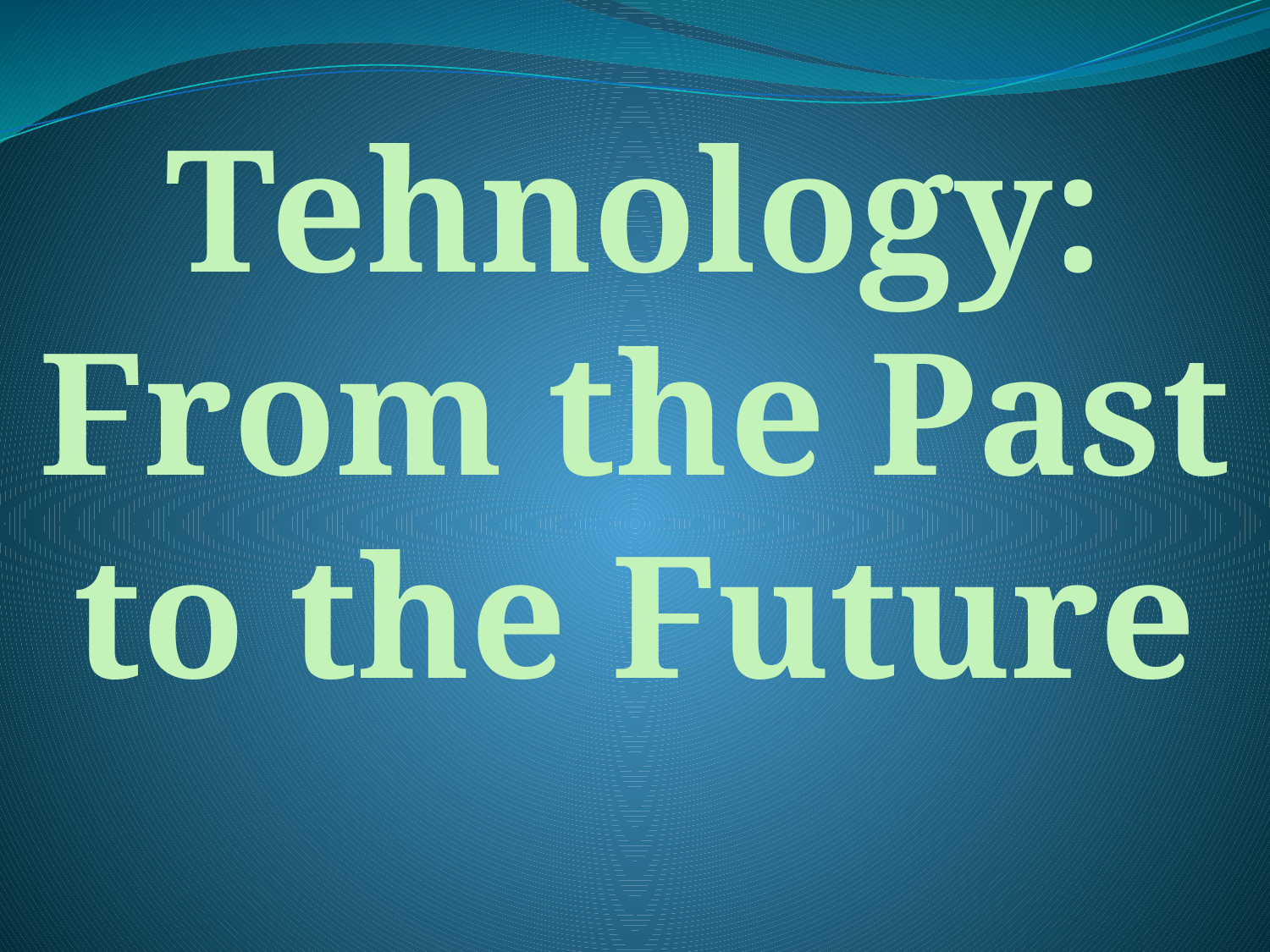

Tehnology: From the Past to the Future